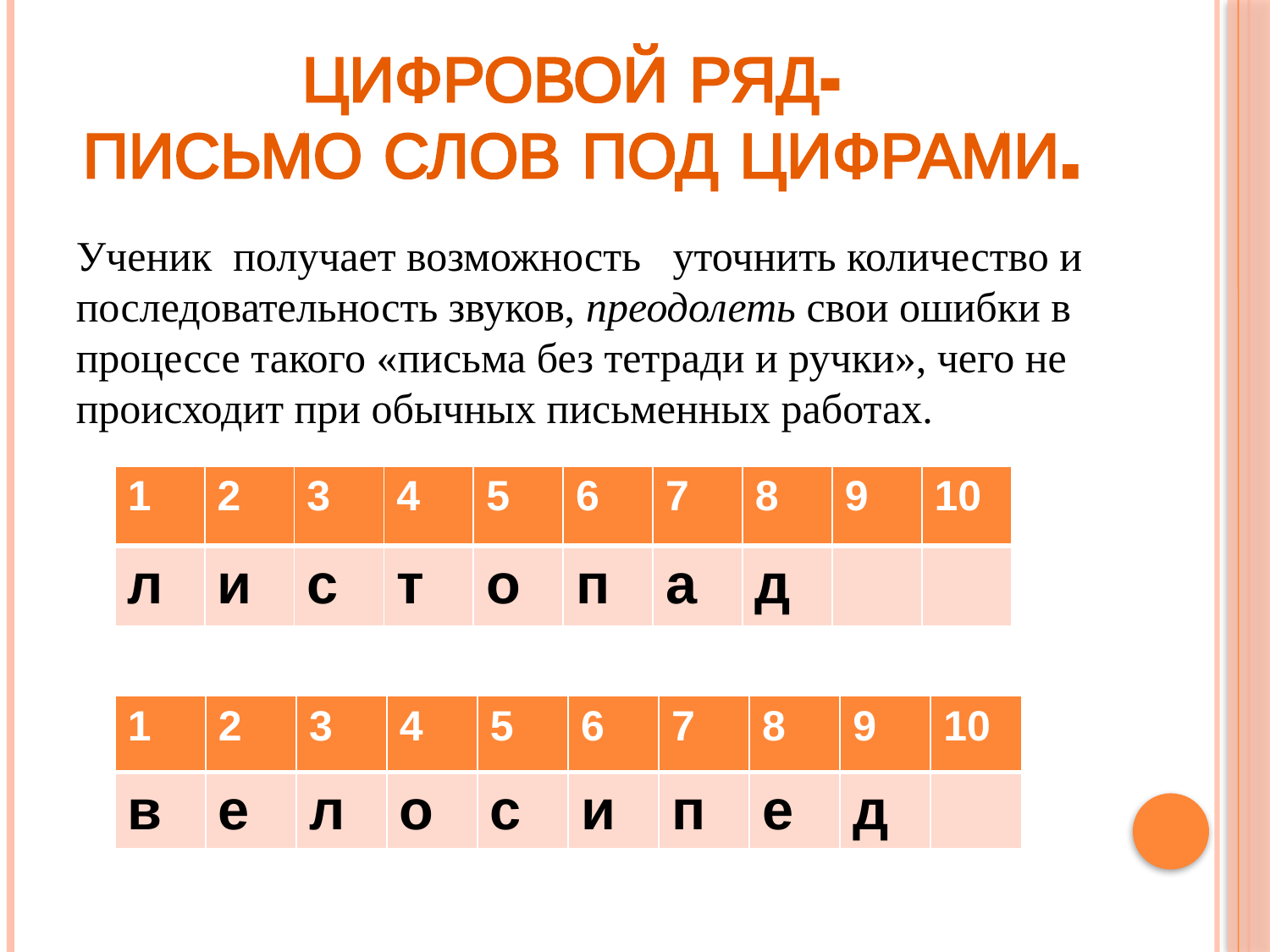

# Цифровой ряд- письмо слов под цифрами.
Ученик  получает возможность   уточнить количество и последовательность звуков, преодолеть свои ошибки в процессе такого «письма без тетради и ручки», чего не происходит при обычных письменных работах.

| 1 | 2 | 3 | 4 | 5 | 6 | 7 | 8 | 9 | 10 |
| --- | --- | --- | --- | --- | --- | --- | --- | --- | --- |
| л | и | с | т | о | п | а | д |  |  |
| 1 | 2 | 3 | 4 | 5 | 6 | 7 | 8 | 9 | 10 |
| --- | --- | --- | --- | --- | --- | --- | --- | --- | --- |
| в | е | л | о | с | и | п | е | д |  |